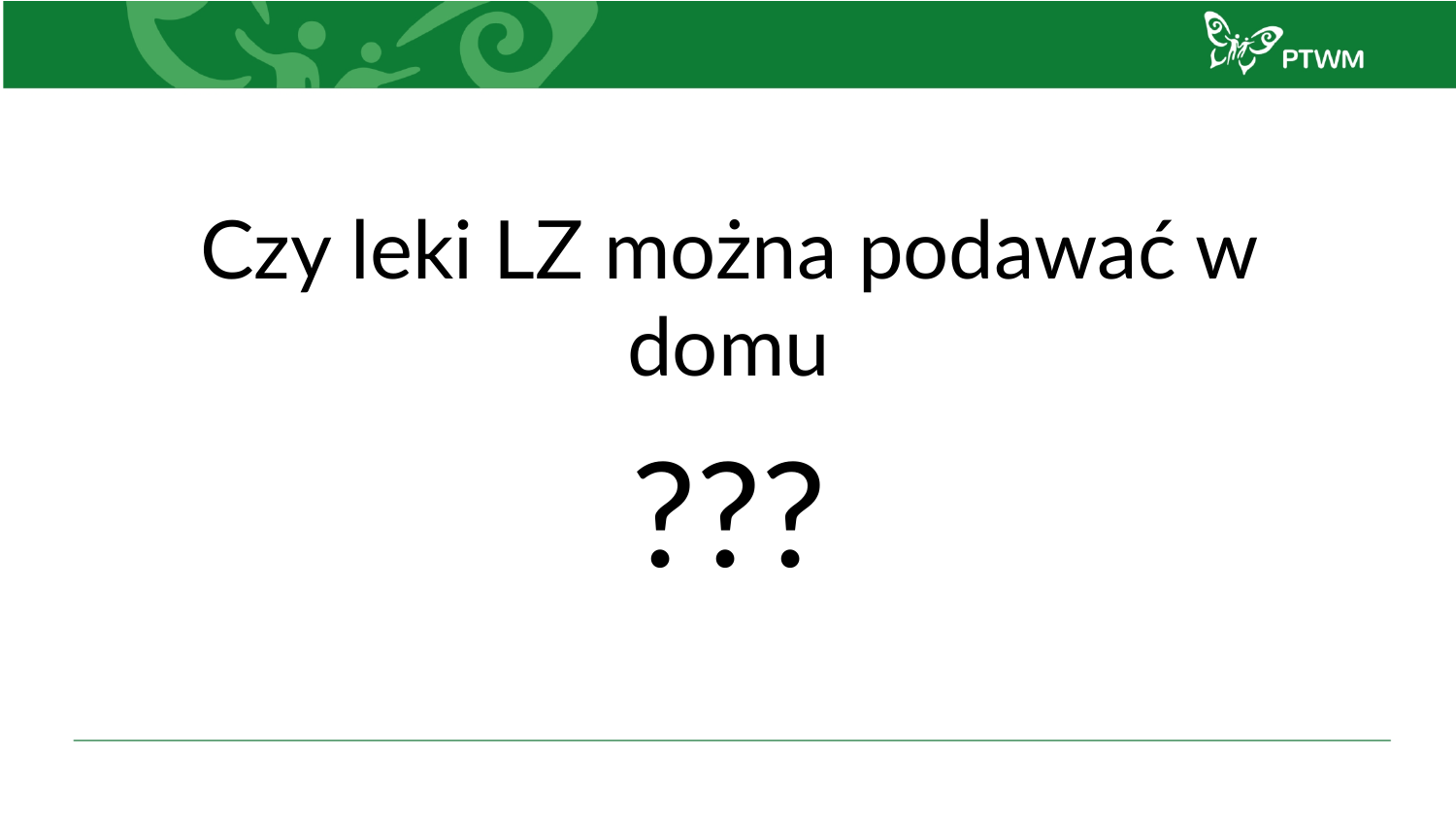

#
Czy leki LZ można podawać w domu
???